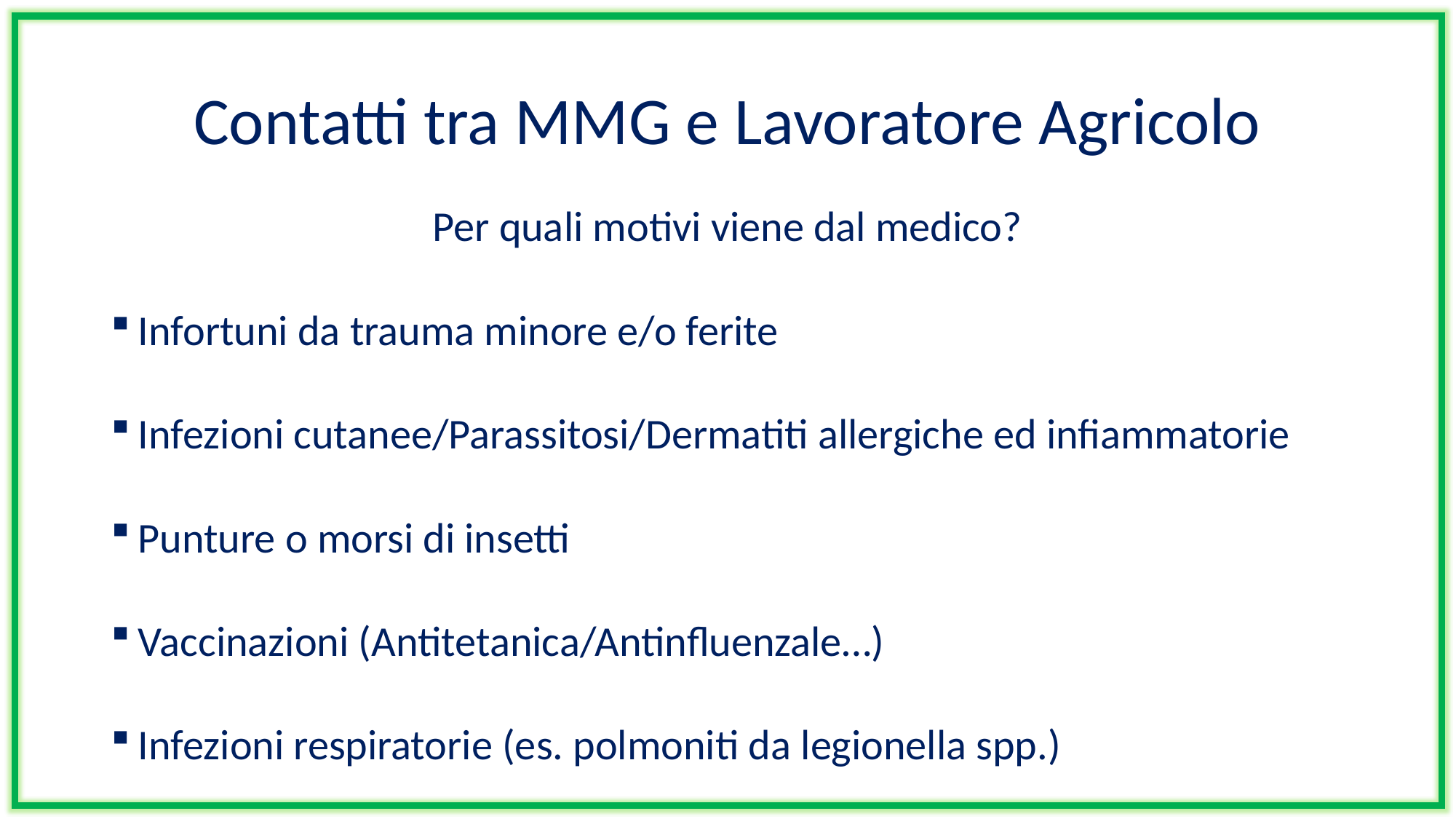

# Contatti tra MMG e Lavoratore Agricolo
Per quali motivi viene dal medico?
Infortuni da trauma minore e/o ferite
Infezioni cutanee/Parassitosi/Dermatiti allergiche ed infiammatorie
Punture o morsi di insetti
Vaccinazioni (Antitetanica/Antinfluenzale…)
Infezioni respiratorie (es. polmoniti da legionella spp.)